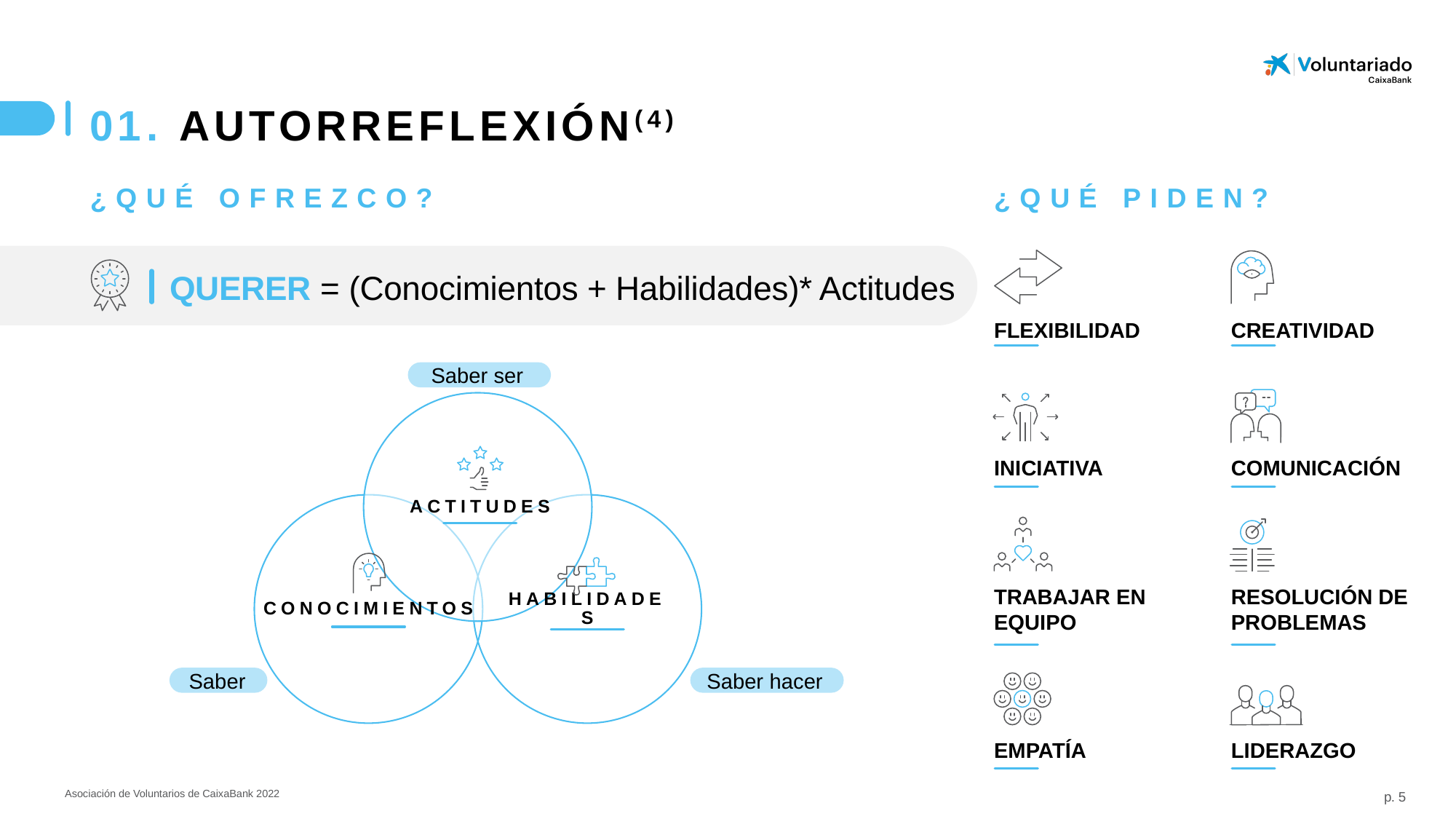

01. AUTORREFLEXIÓN(4)

¿QUÉ OFREZCO?
¿QUÉ PIDEN?

QUERER = (Conocimientos + Habilidades)* Actitudes
FLEXIBILIDAD
CREATIVIDAD
Saber ser

ACTITUDES
INICIATIVA
COMUNICACIÓN

CONOCIMIENTOS
HABILIDADES

TRABAJAR EN EQUIPO
RESOLUCIÓN DE PROBLEMAS

Saber
Saber hacer

EMPATÍA
LIDERAZGO
p. 5